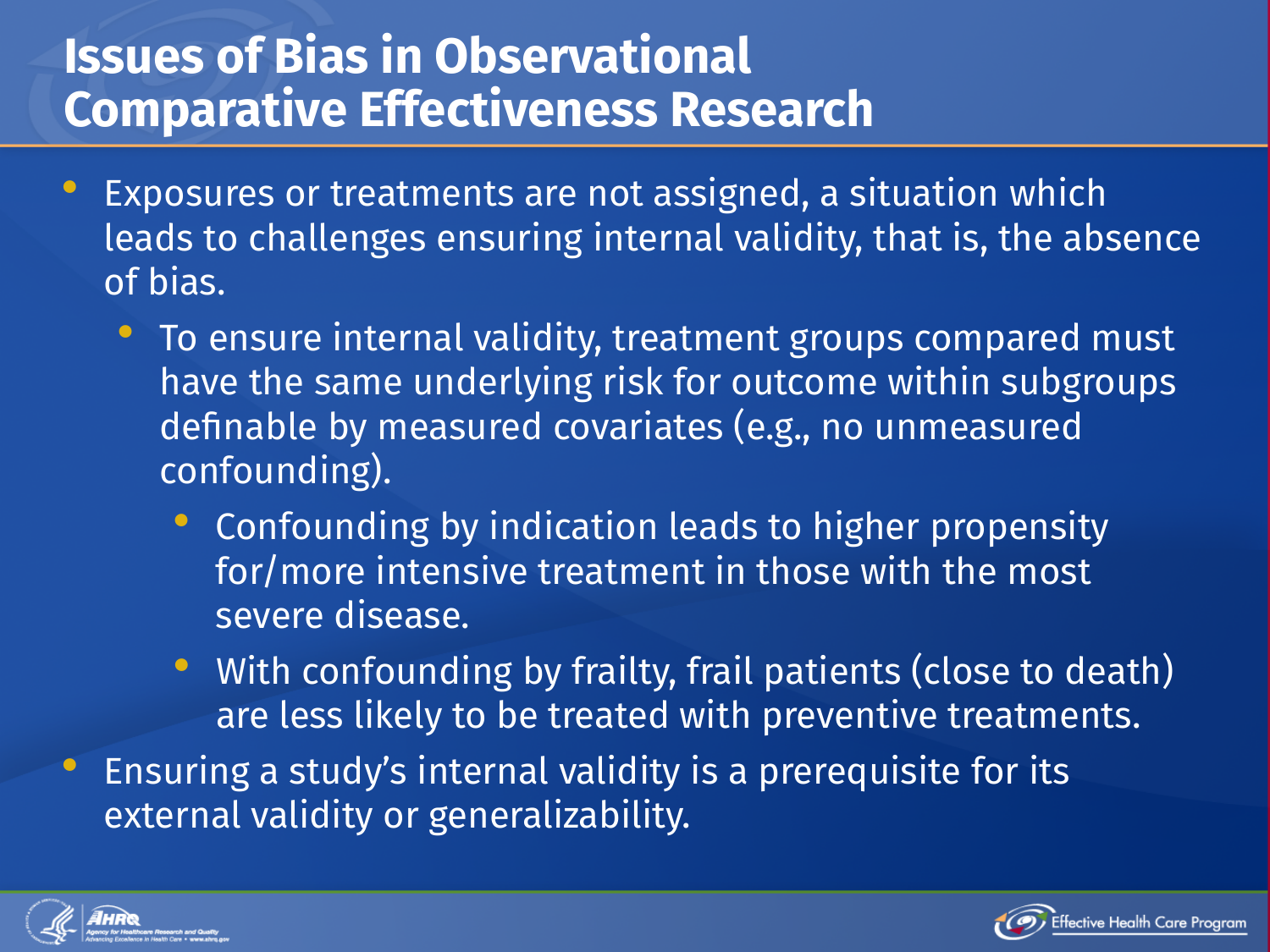

# Issues of Bias in Observational Comparative Effectiveness Research
Exposures or treatments are not assigned, a situation which leads to challenges ensuring internal validity, that is, the absence of bias.
To ensure internal validity, treatment groups compared must have the same underlying risk for outcome within subgroups definable by measured covariates (e.g., no unmeasured confounding).
Confounding by indication leads to higher propensity for/more intensive treatment in those with the most severe disease.
With confounding by frailty, frail patients (close to death) are less likely to be treated with preventive treatments.
Ensuring a study’s internal validity is a prerequisite for its external validity or generalizability.